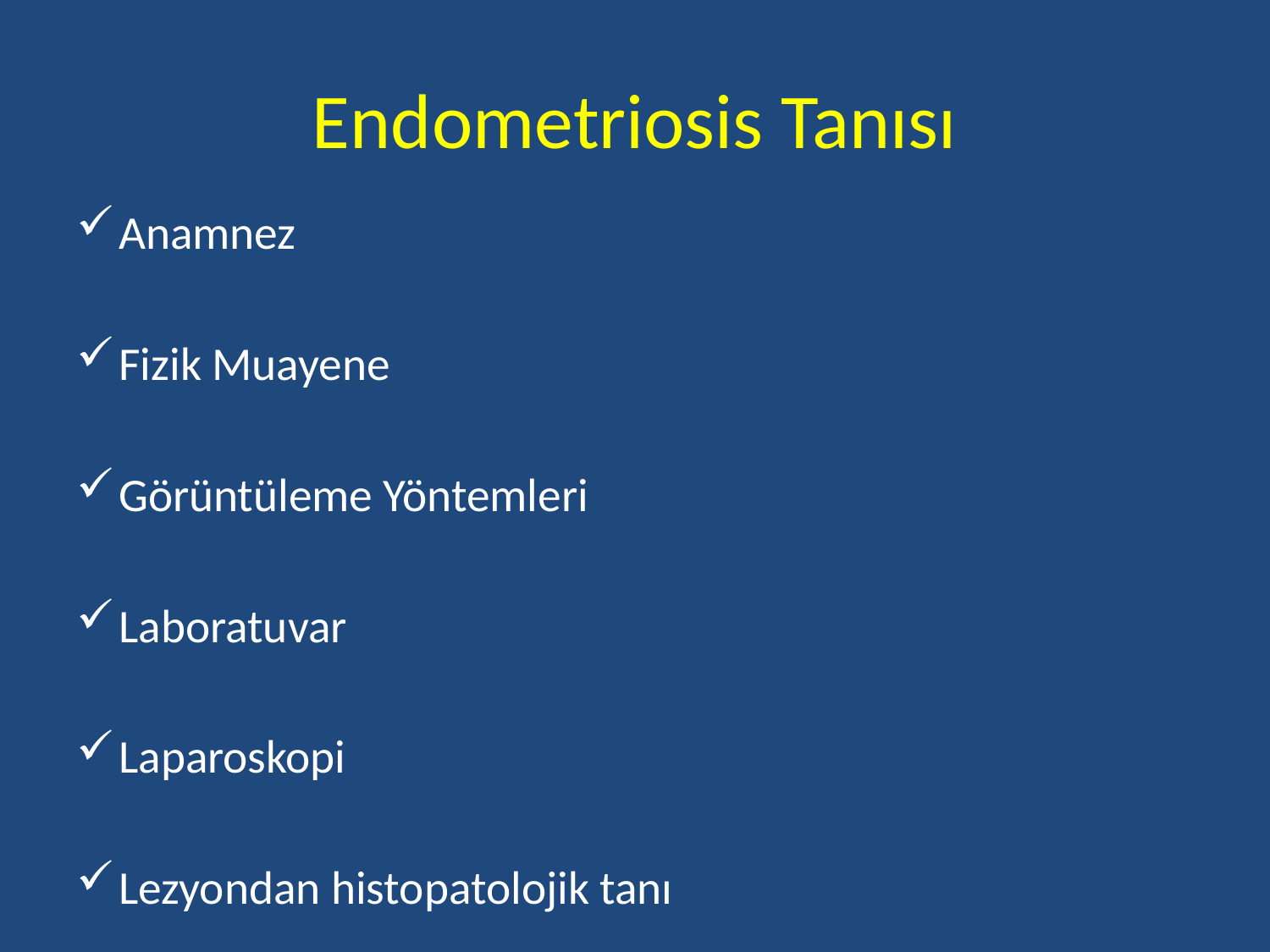

# Endometriosis Tanısı
Anamnez

Fizik Muayene

Görüntüleme Yöntemleri

Laboratuvar

Laparoskopi

Lezyondan histopatolojik tanı